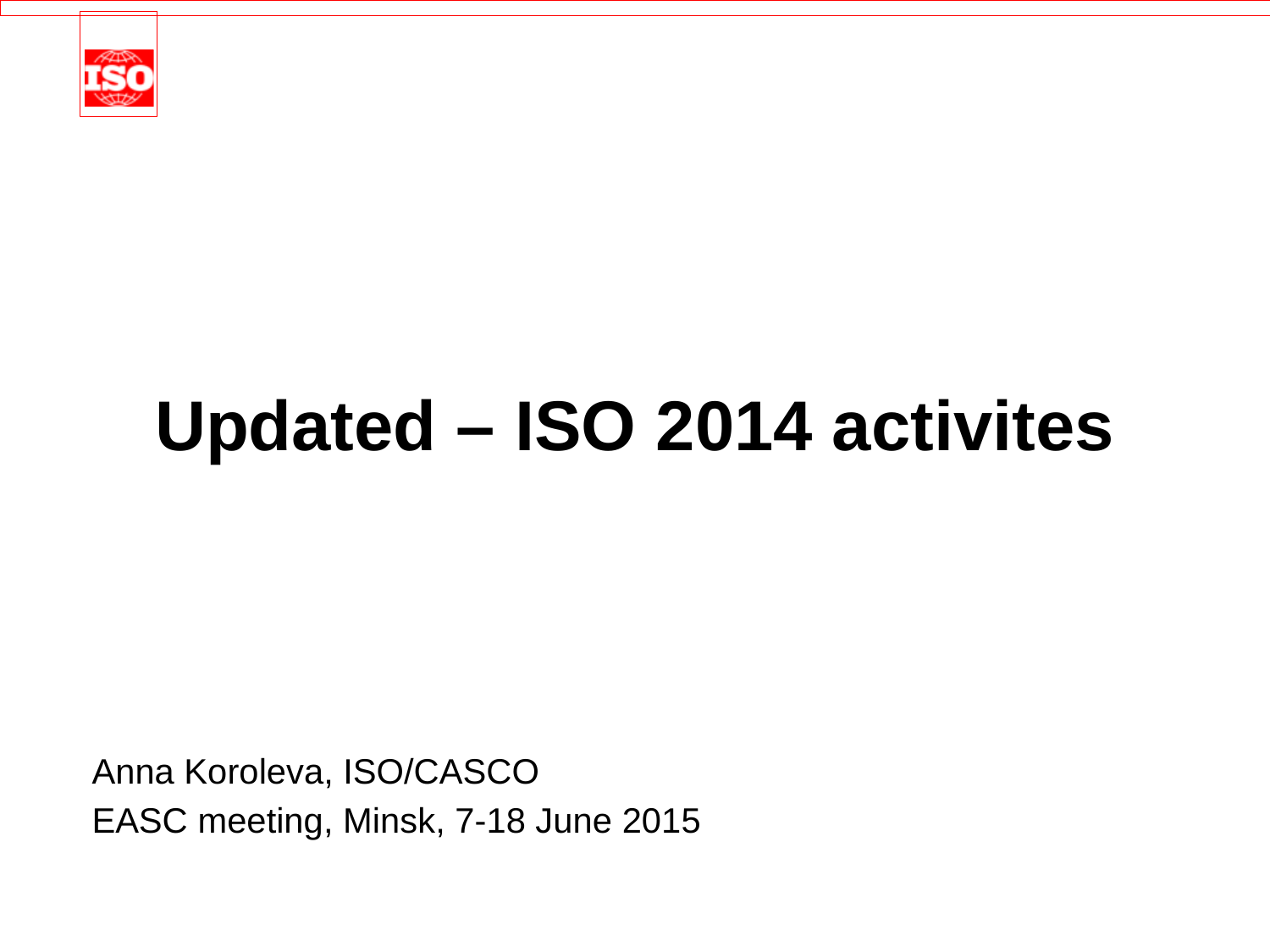

# Updated – ISO 2014 activites
Anna Koroleva, ISO/CASCO
EASC meeting, Minsk, 7-18 June 2015